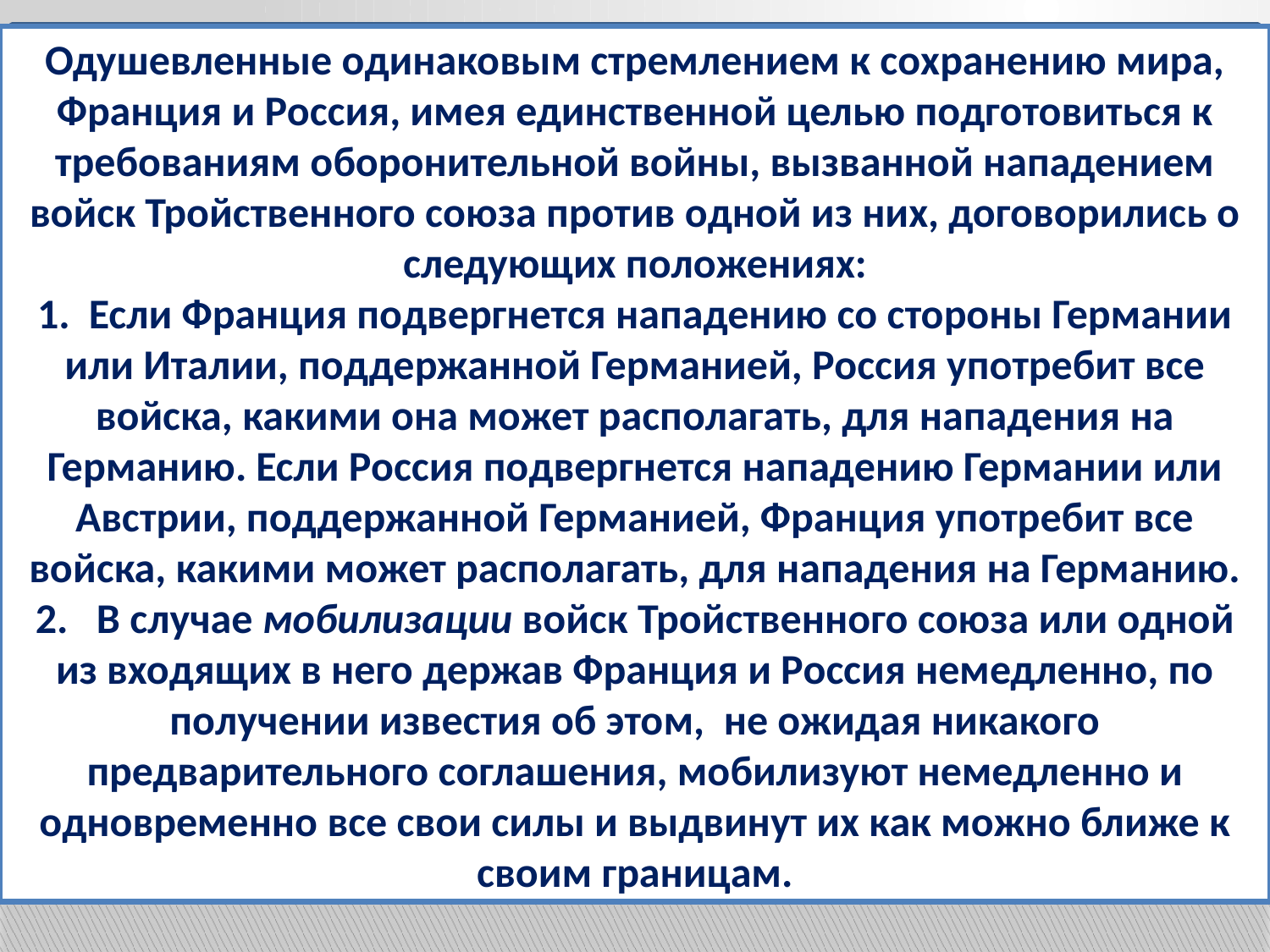

Одушевленные одинаковым стремлением к сохранению мира, Франция и Россия, имея единственной целью подготовиться к требованиям оборонительной войны, вызванной нападением войск Тройственного союза против одной из них, договорились о следующих положениях:
1.  Если Франция подвергнется нападению со стороны Германии или Италии, поддержанной Германией, Россия употребит все войска, какими она может располагать, для нападения на Германию. Если Россия подвергнется нападению Германии или Австрии, поддержанной Германией, Франция употребит все войска, какими может располагать, для нападения на Германию.
2.   В случае мобилизации войск Тройственного союза или одной из входящих в него держав Франция и Россия немедленно, по получении известия об этом,  не ожидая никакого предварительного соглашения, мобилизуют немедленно и одновременно все свои силы и выдвинут их как можно ближе к своим границам.

Из проекта военной конвенции между Россией и Францией. 5 августа 1892 г.